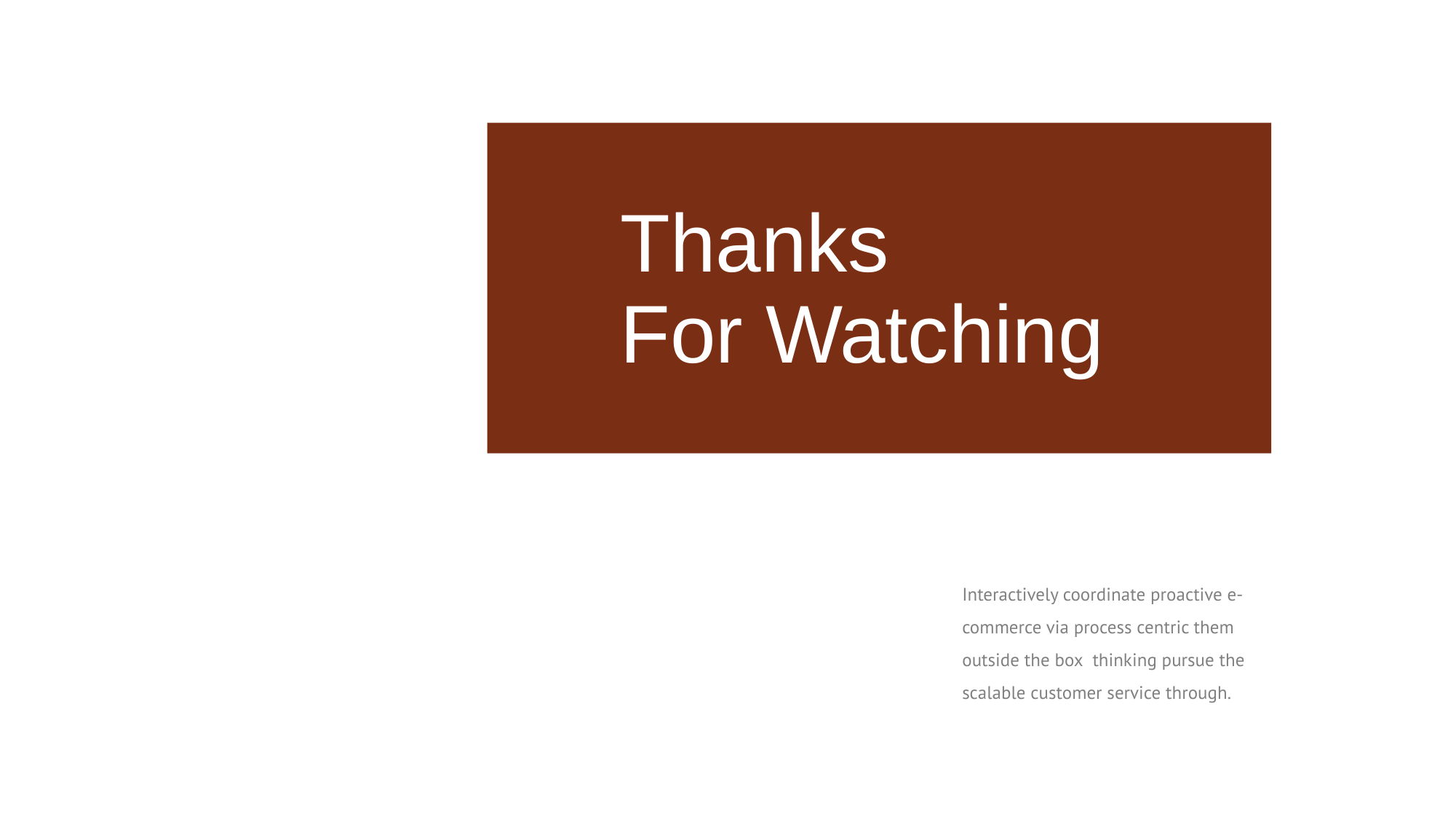

Thanks
For Watching
Interactively coordinate proactive e-commerce via process centric them outside the box  thinking pursue the scalable customer service through.